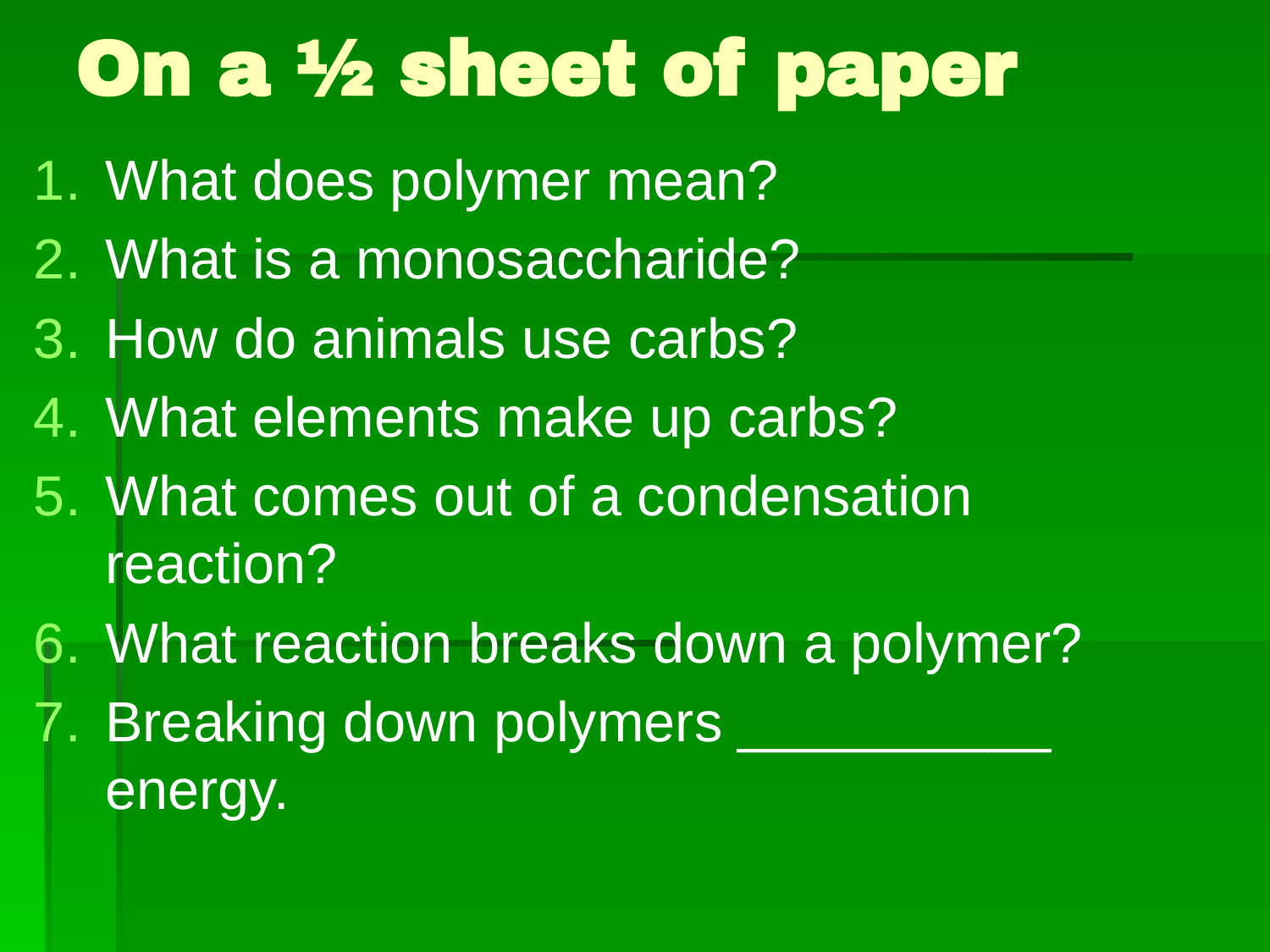

# On a ½ sheet of paper
What does polymer mean?
What is a monosaccharide?
How do animals use carbs?
What elements make up carbs?
What comes out of a condensation reaction?
What reaction breaks down a polymer?
Breaking down polymers __________ energy.